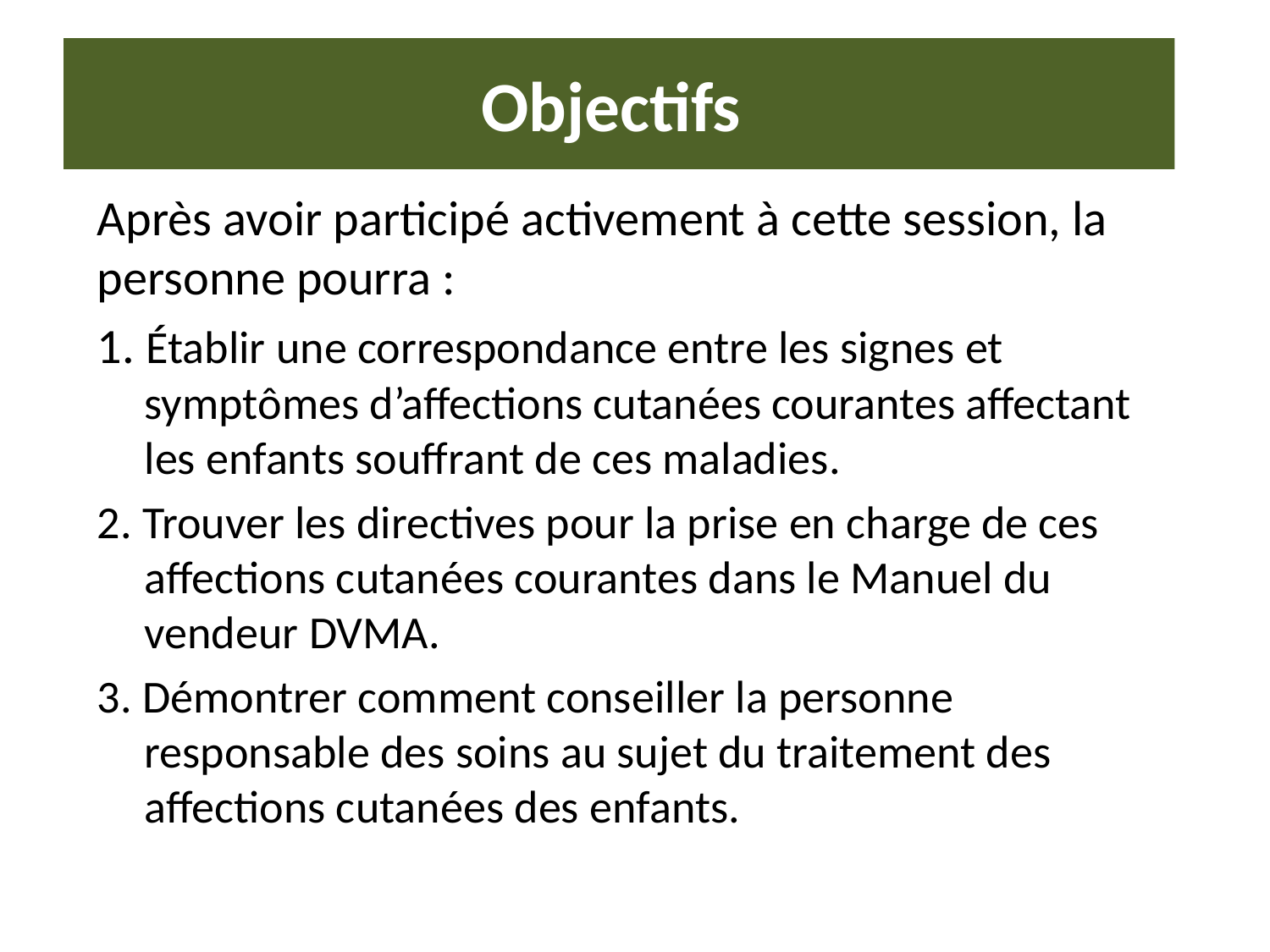

# Objectifs
Après avoir participé activement à cette session, la personne pourra :
1. Établir une correspondance entre les signes et symptômes d’affections cutanées courantes affectant les enfants souffrant de ces maladies.
2. Trouver les directives pour la prise en charge de ces affections cutanées courantes dans le Manuel du vendeur DVMA.
3. Démontrer comment conseiller la personne responsable des soins au sujet du traitement des affections cutanées des enfants.